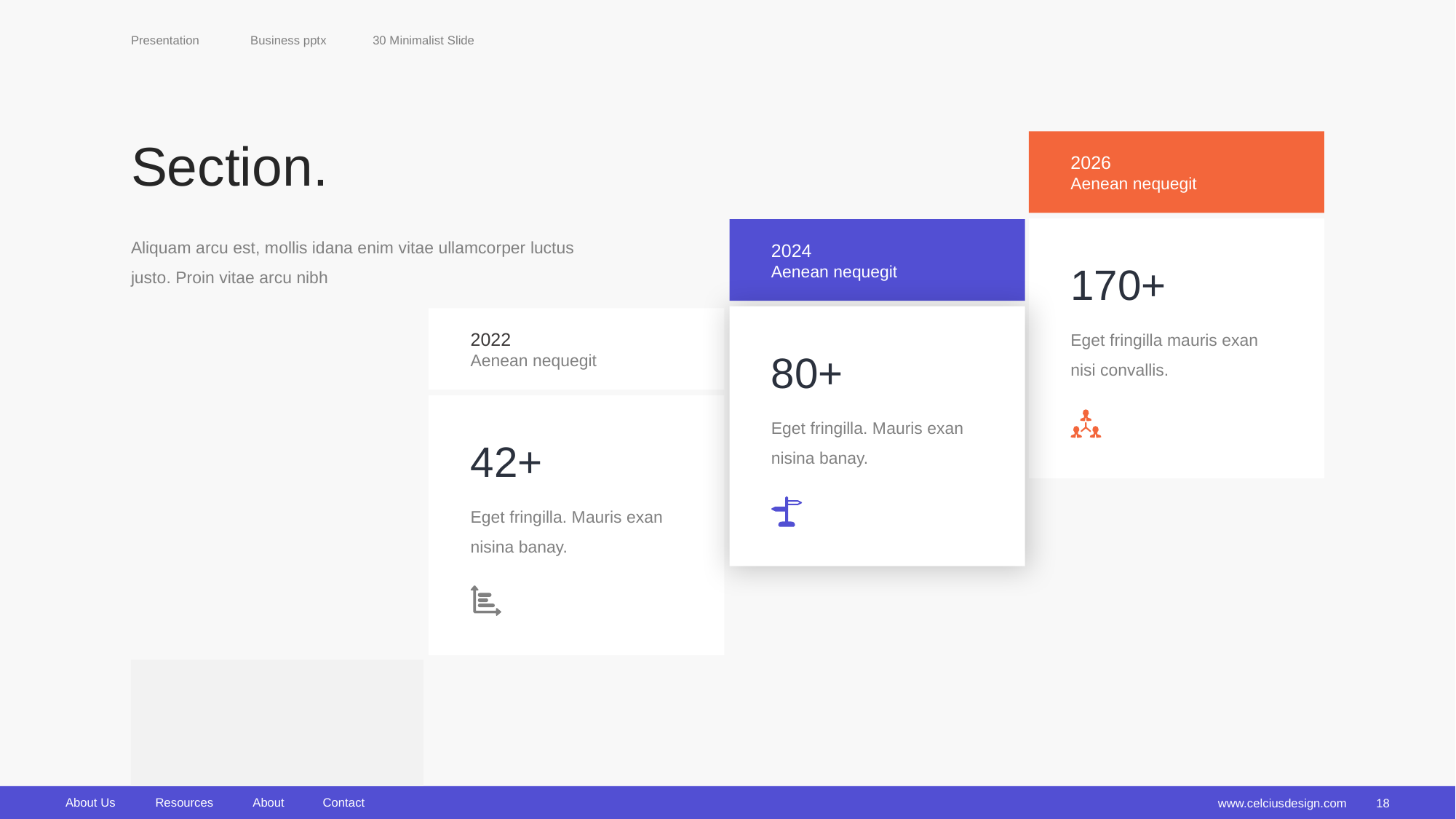

Presentation
Business pptx
30 Minimalist Slide
Section.
2026
Aenean nequegit
Aliquam arcu est, mollis idana enim vitae ullamcorper luctus justo. Proin vitae arcu nibh
2024
170+
Aenean nequegit
Eget fringilla mauris exan nisi convallis.
2022
80+
Aenean nequegit

Eget fringilla. Mauris exan nisina banay.

42+

Eget fringilla. Mauris exan nisina banay.

www.celciusdesign.com
18
About Us
Resources
About
Contact